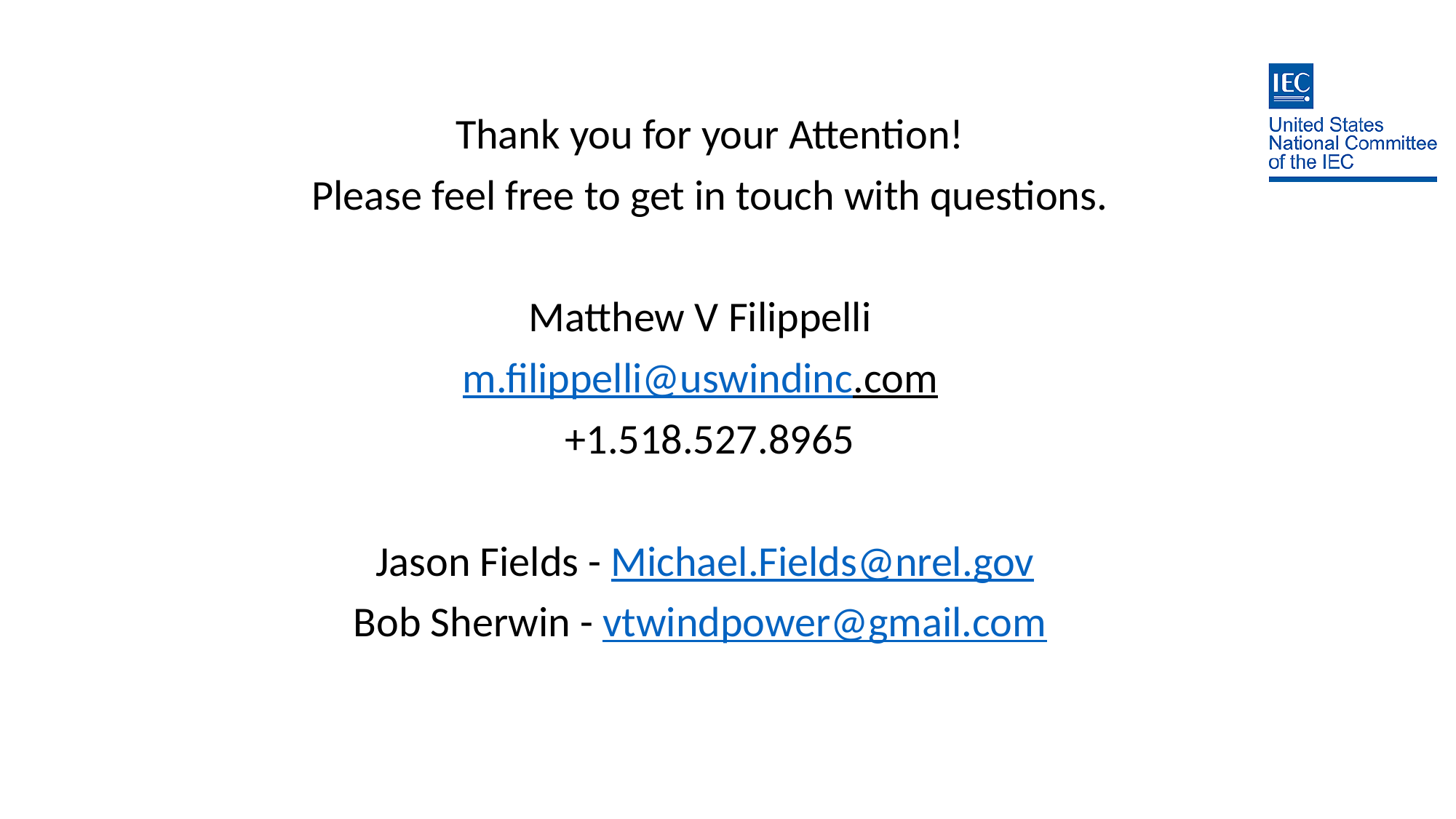

Thank you for your Attention!
Please feel free to get in touch with questions.

Matthew V Filippelli
m.filippelli@uswindinc.com
+1.518.527.8965

Jason Fields - Michael.Fields@nrel.gov
Bob Sherwin - vtwindpower@gmail.com

29 September 2020
16